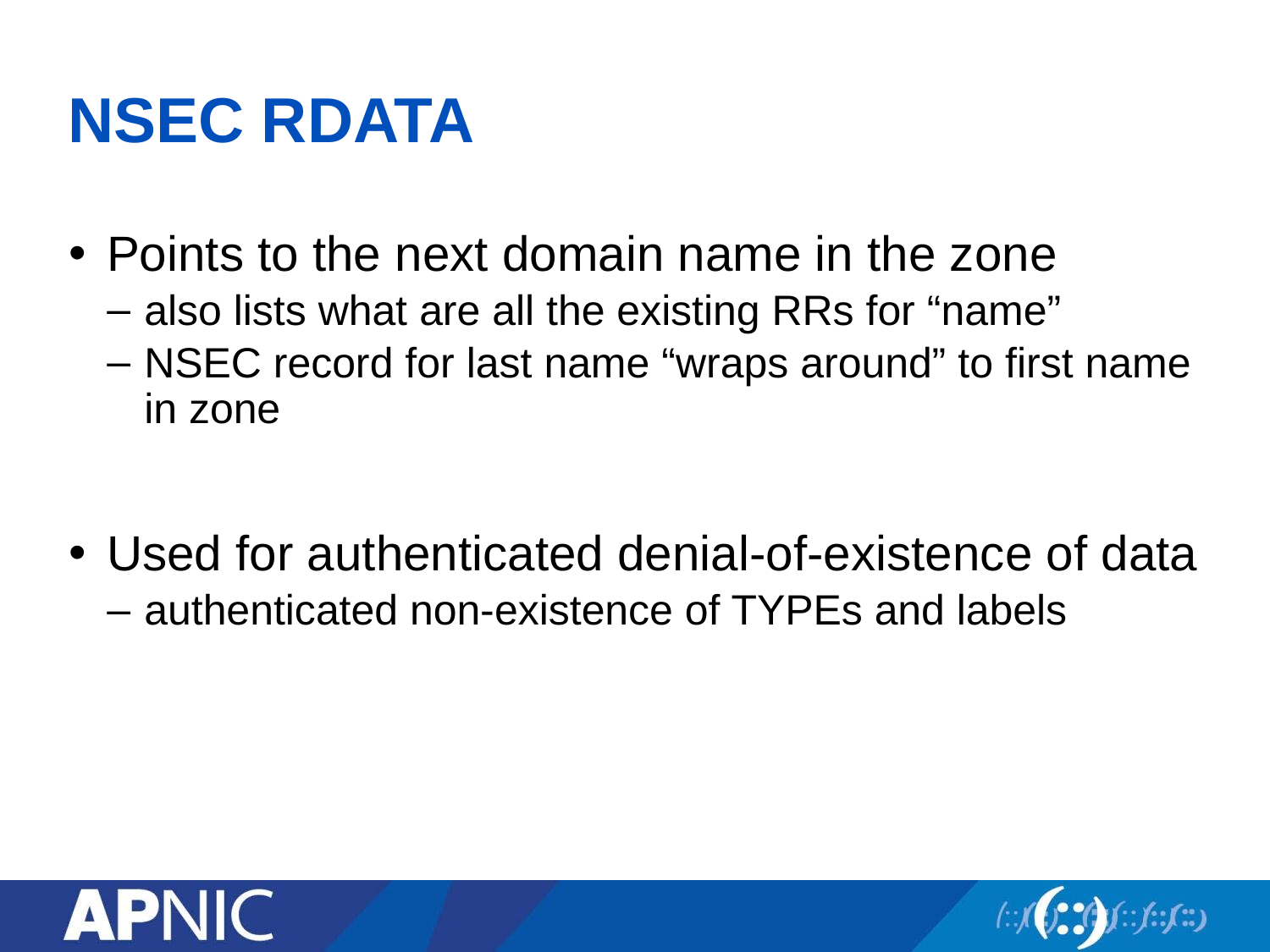

# NSEC RDATA
Points to the next domain name in the zone
also lists what are all the existing RRs for “name”
NSEC record for last name “wraps around” to first name in zone

Used for authenticated denial-of-existence of data
authenticated non-existence of TYPEs and labels